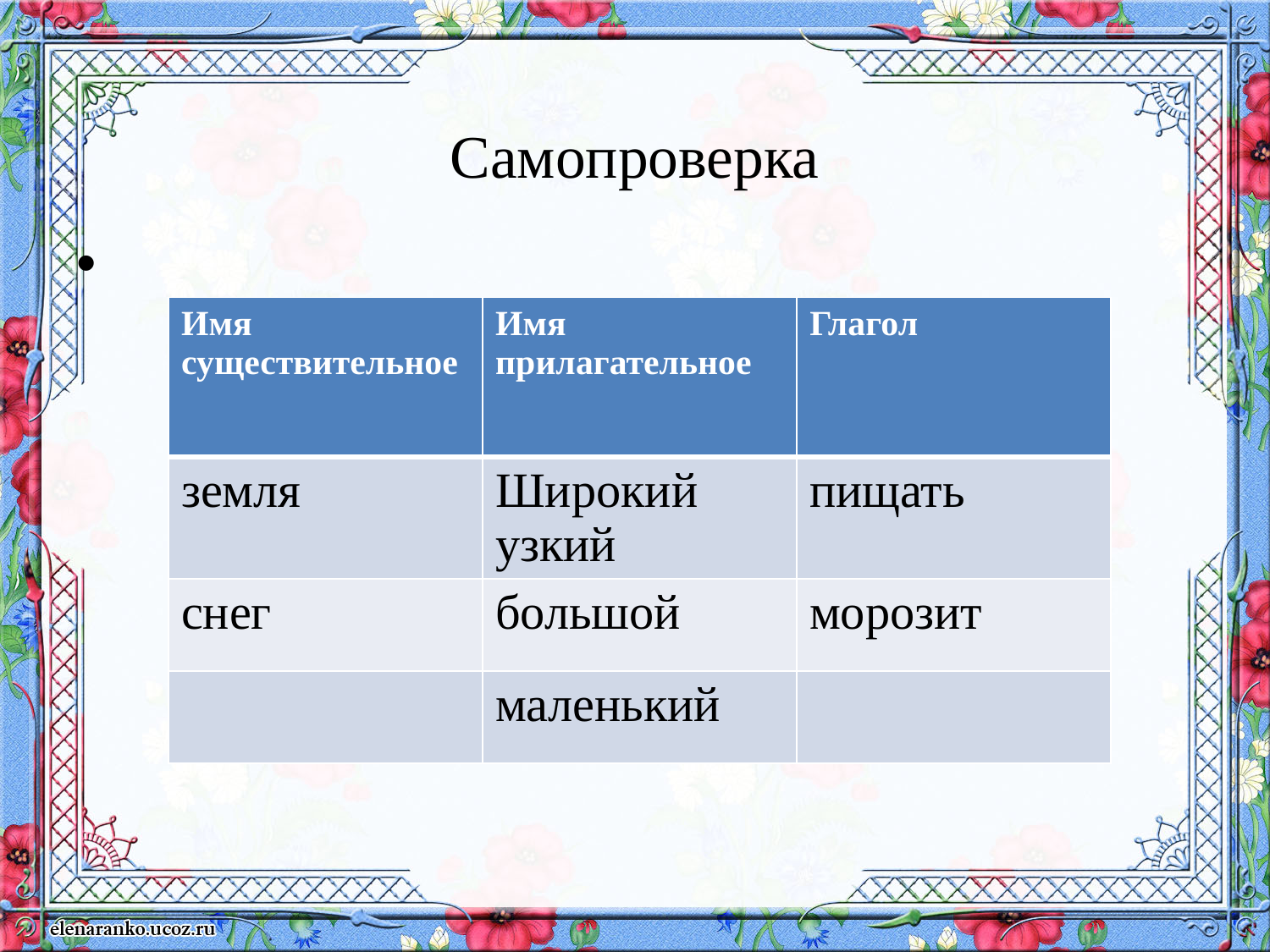

# Самопроверка

| Имя существительное | Имя прилагательное | Глагол |
| --- | --- | --- |
| земля | Широкий узкий | пищать |
| снег | большой | морозит |
|  | маленький |  |